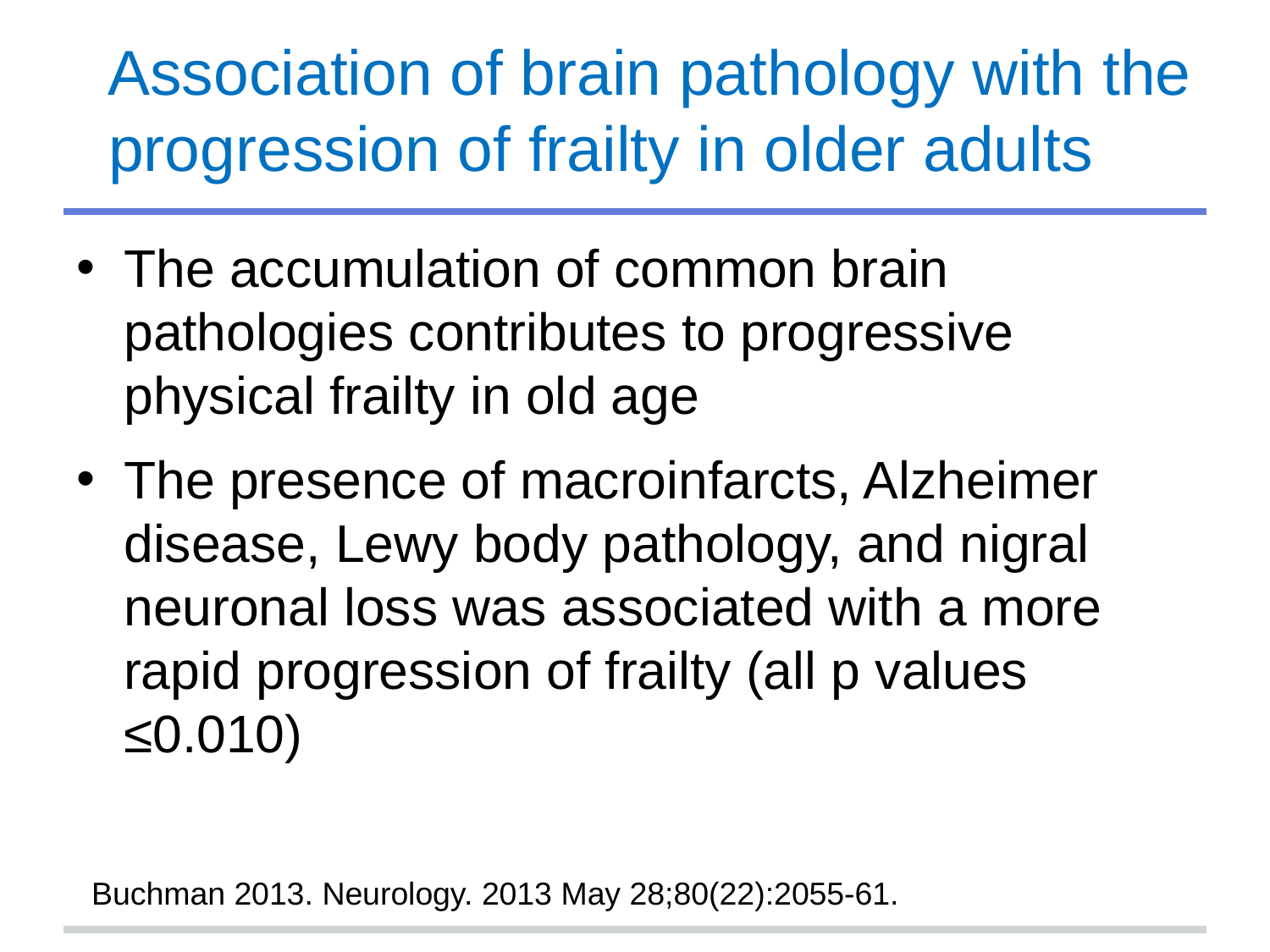

# Association of brain pathology with the progression of frailty in older adults
The accumulation of common brain pathologies contributes to progressive physical frailty in old age
The presence of macroinfarcts, Alzheimer disease, Lewy body pathology, and nigral neuronal loss was associated with a more rapid progression of frailty (all p values ≤0.010)
Buchman 2013. Neurology. 2013 May 28;80(22):2055-61.